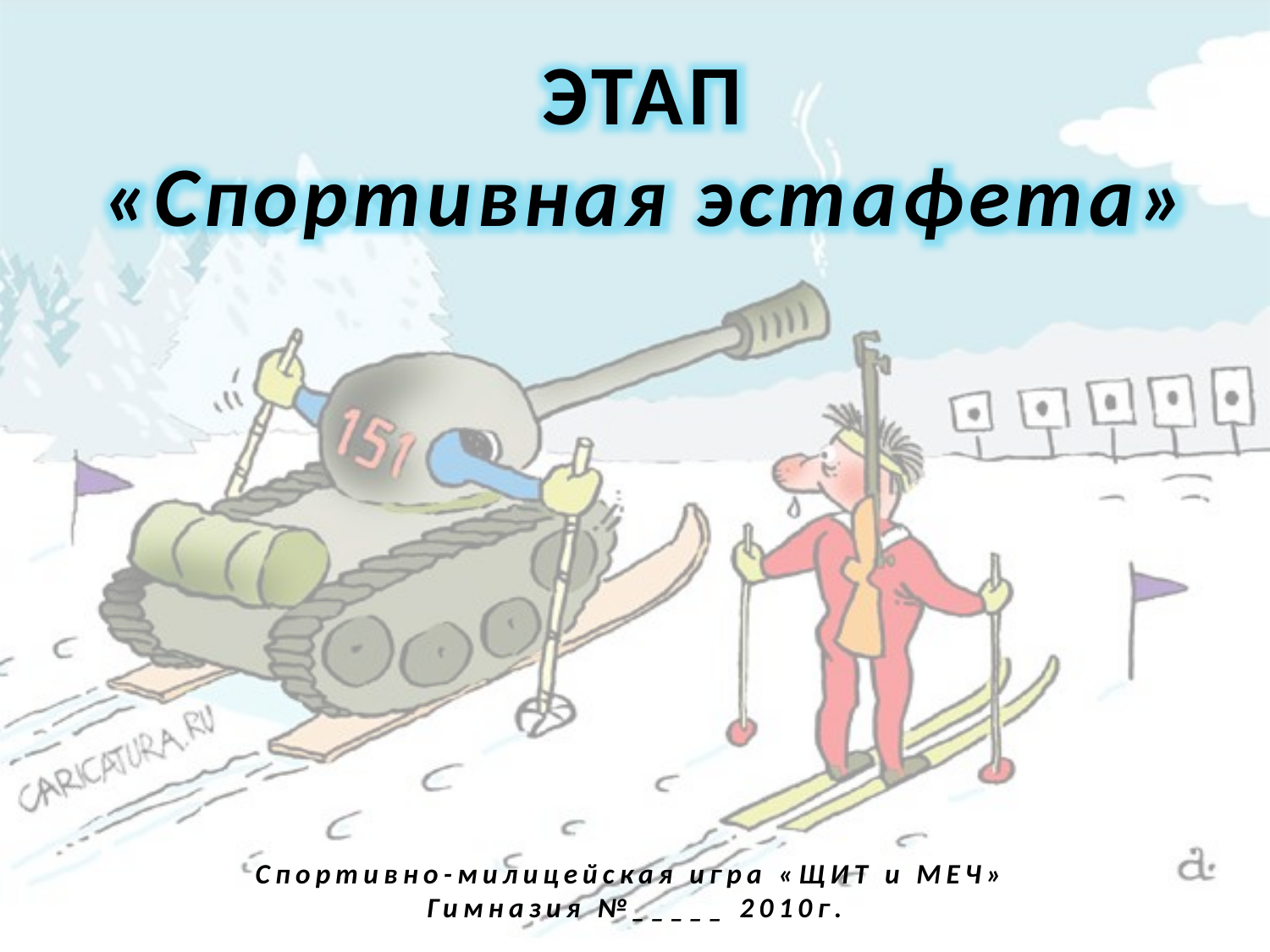

ЭТАП
«Спортивная эстафета»
Спортивно-милицейская игра «ЩИТ и МЕЧ»
Гимназия №_____ 2010г.